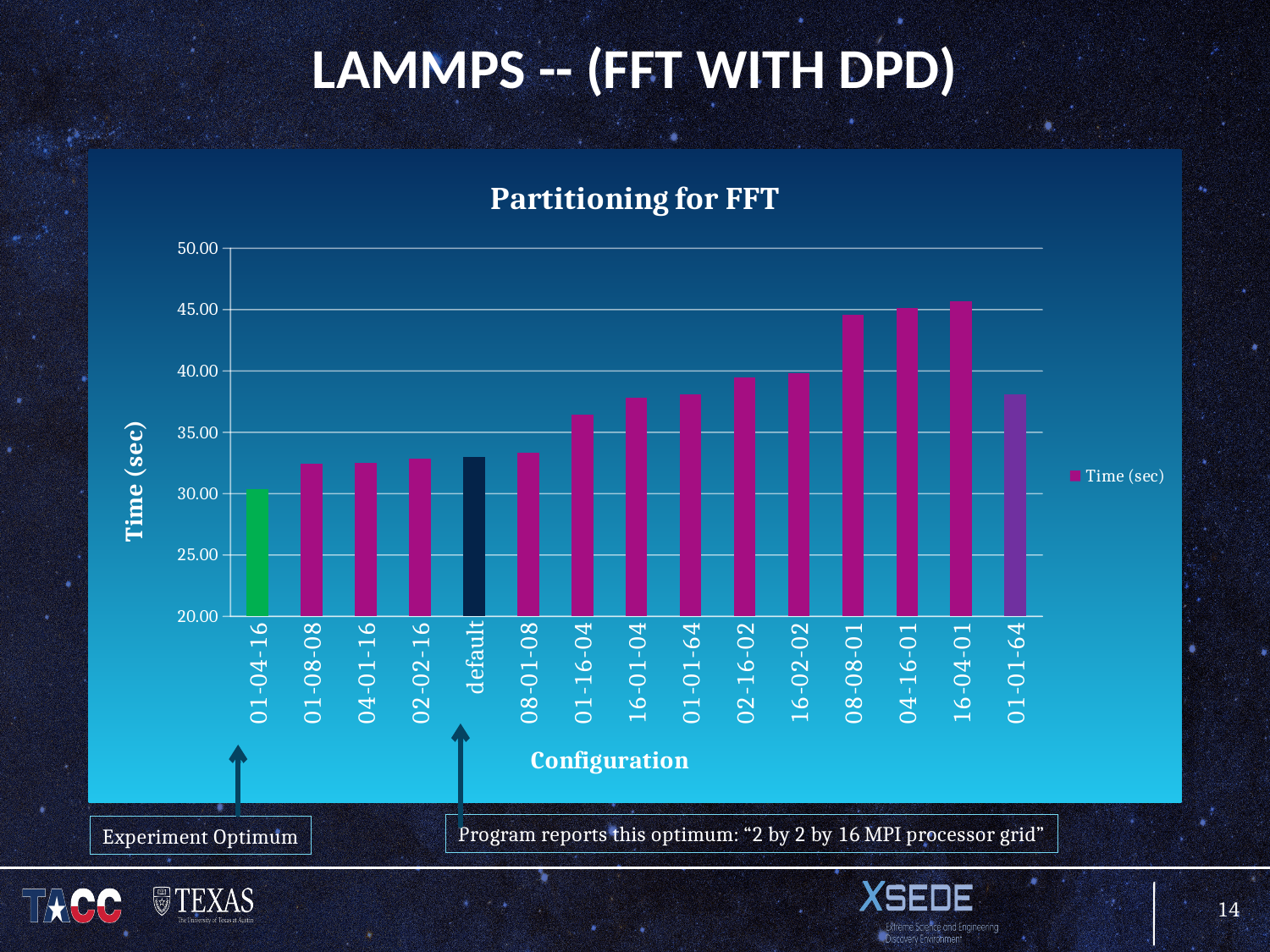

# LaMMPS -- (FFT with DPD)

### Chart: Partitioning for FFT

| Category | Time (sec) |
|---|---|
| 01-04-16 | 30.3387 |
| 01-08-08 | 32.47426666666652 |
| 04-01-16 | 32.51513333333333 |
| 02-02-16 | 32.85433333333332 |
| default | 32.98 |
| 08-01-08 | 33.36553333333333 |
| 01-16-04 | 36.46223333333333 |
| 16-01-04 | 37.7858 |
| 01-01-64 | 38.07543333333333 |
| 02-16-02 | 39.4763 |
| 16-02-02 | 39.81713333333332 |
| 08-08-01 | 44.5512 |
| 04-16-01 | 45.1034 |
| 16-04-01 | 45.7149 |
| 01-01-64 | 38.07 |
Program reports this optimum: “2 by 2 by 16 MPI processor grid”
Experiment Optimum
14